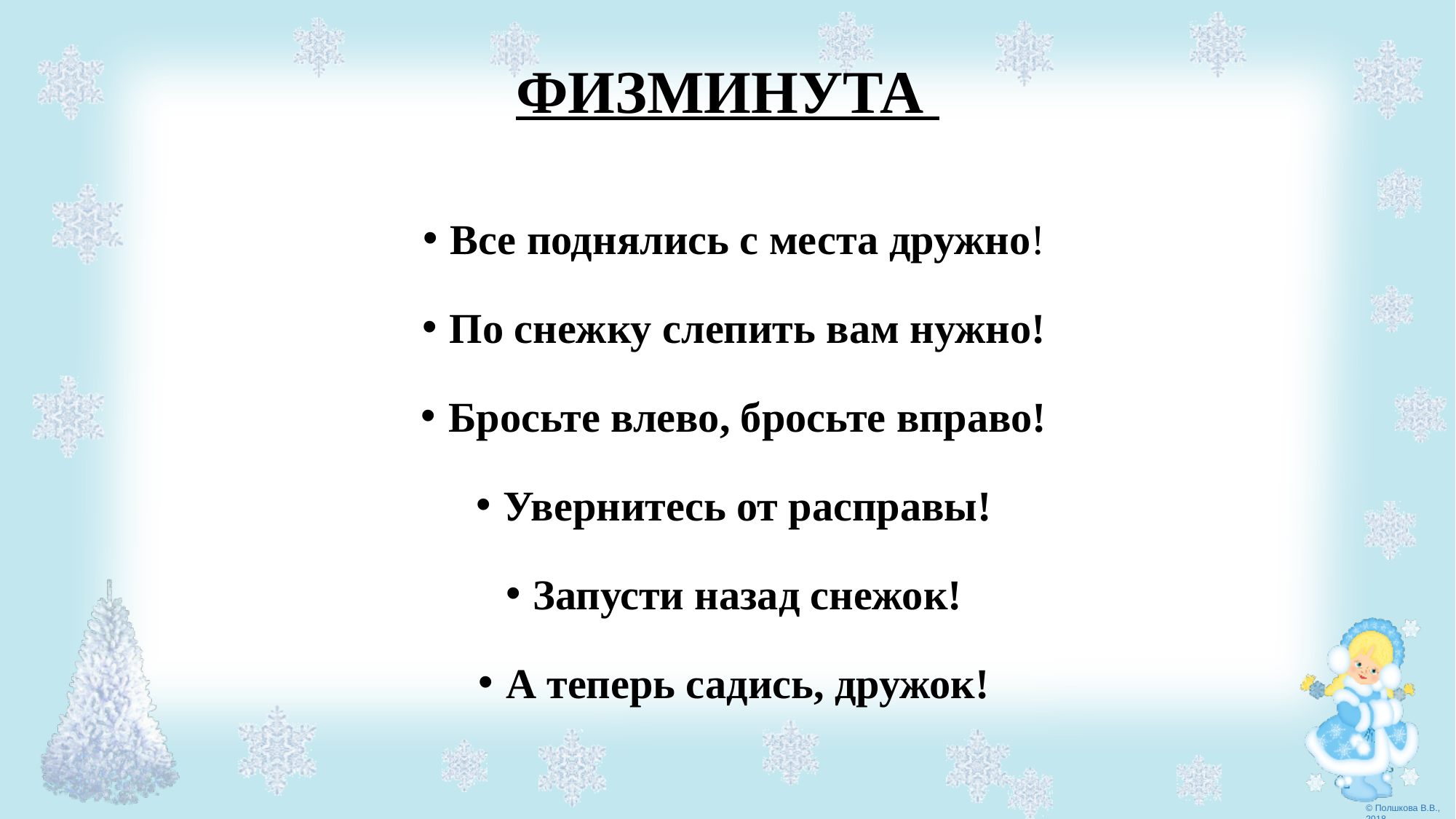

# ФИЗМИНУТА
Все поднялись с места дружно!
По снежку слепить вам нужно!
Бросьте влево, бросьте вправо!
Увернитесь от расправы!
Запусти назад снежок!
А теперь садись, дружок!